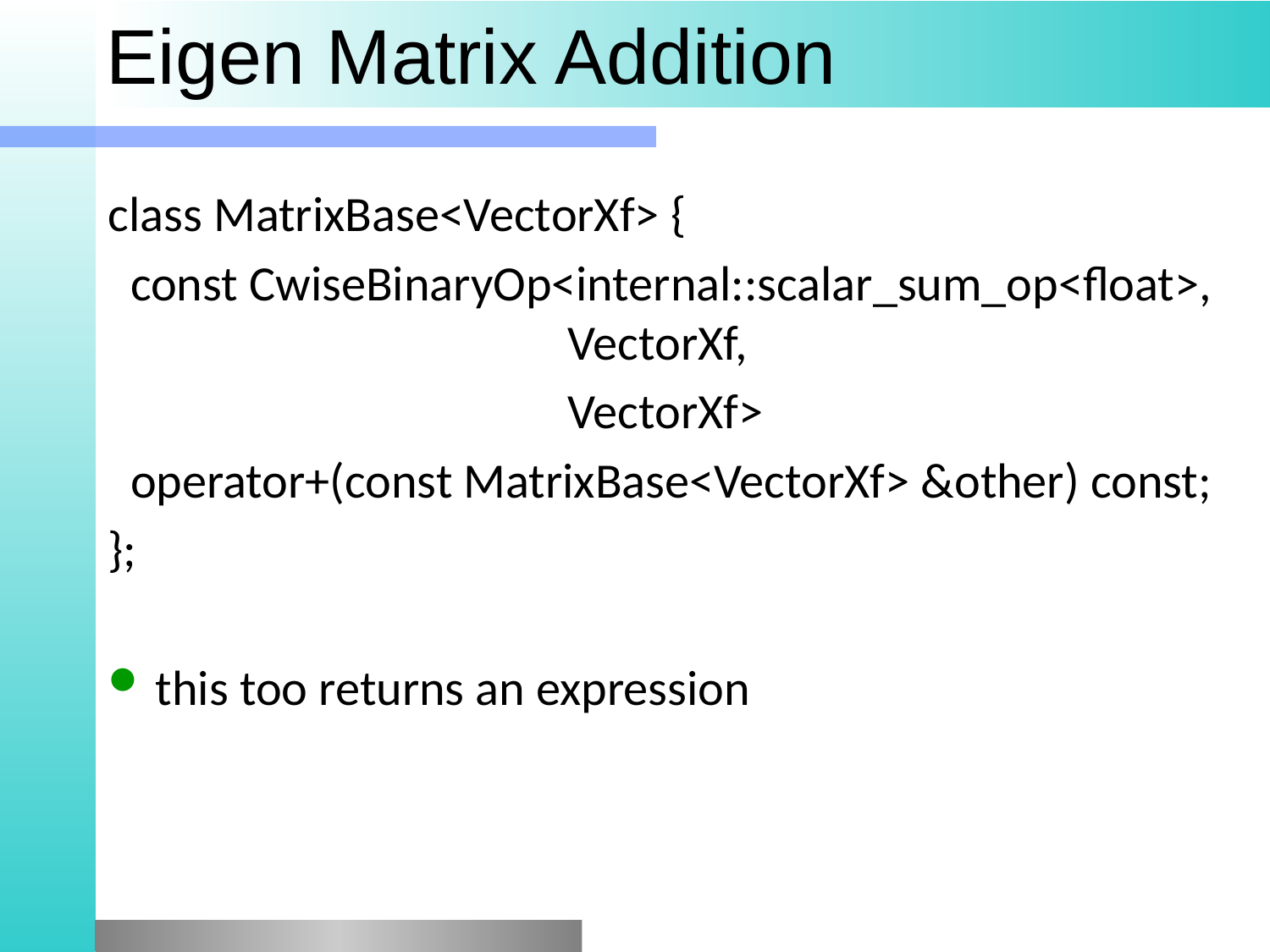

# Eigen Matrix Addition
class MatrixBase<VectorXf> {
  const CwiseBinaryOp<internal::scalar_sum_op<float>, 			       VectorXf,
			       VectorXf>
  operator+(const MatrixBase<VectorXf> &other) const;
};

this too returns an expression